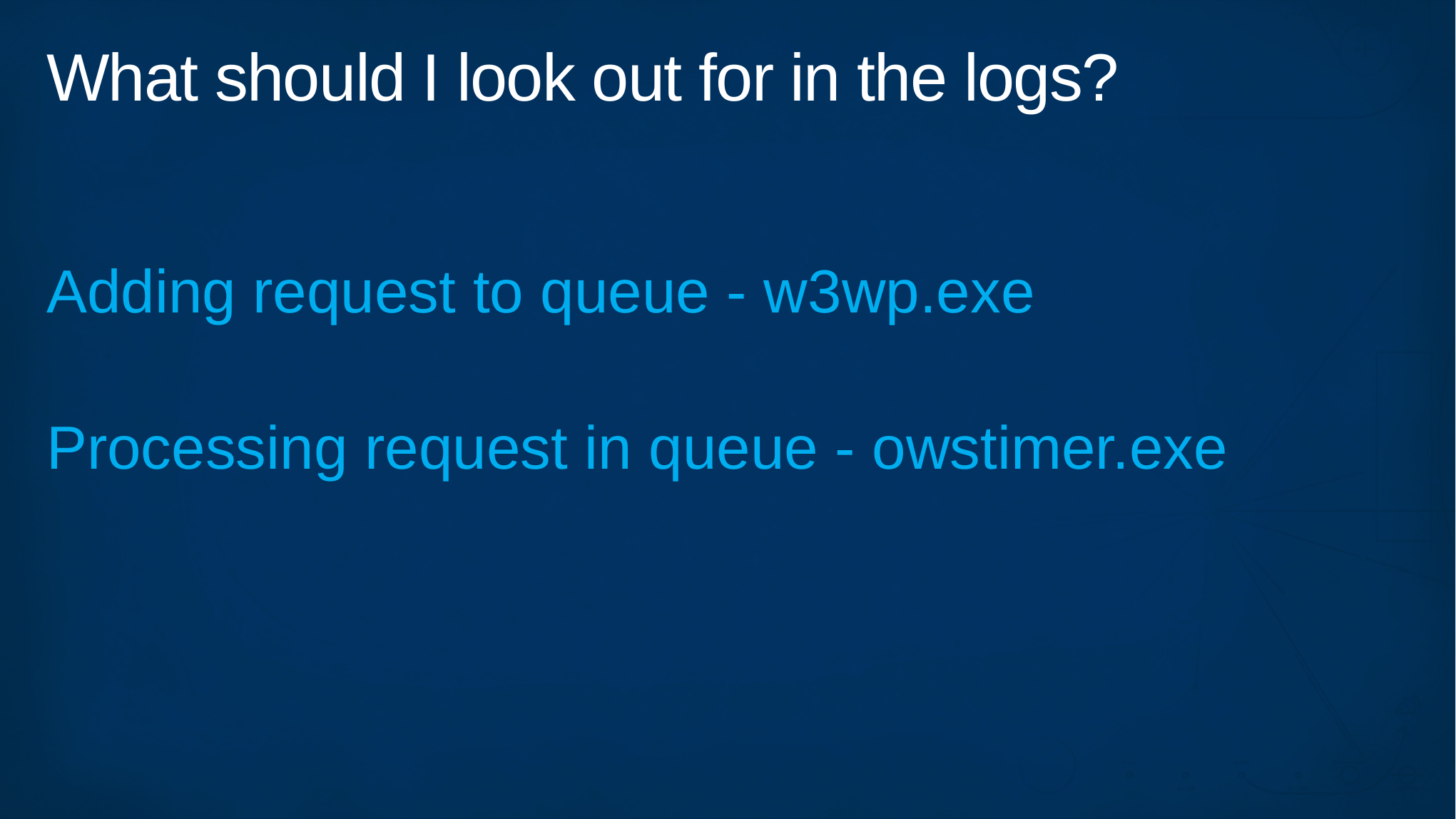

# What should I look out for in the logs?
Adding request to queue - w3wp.exe

Processing request in queue - owstimer.exe